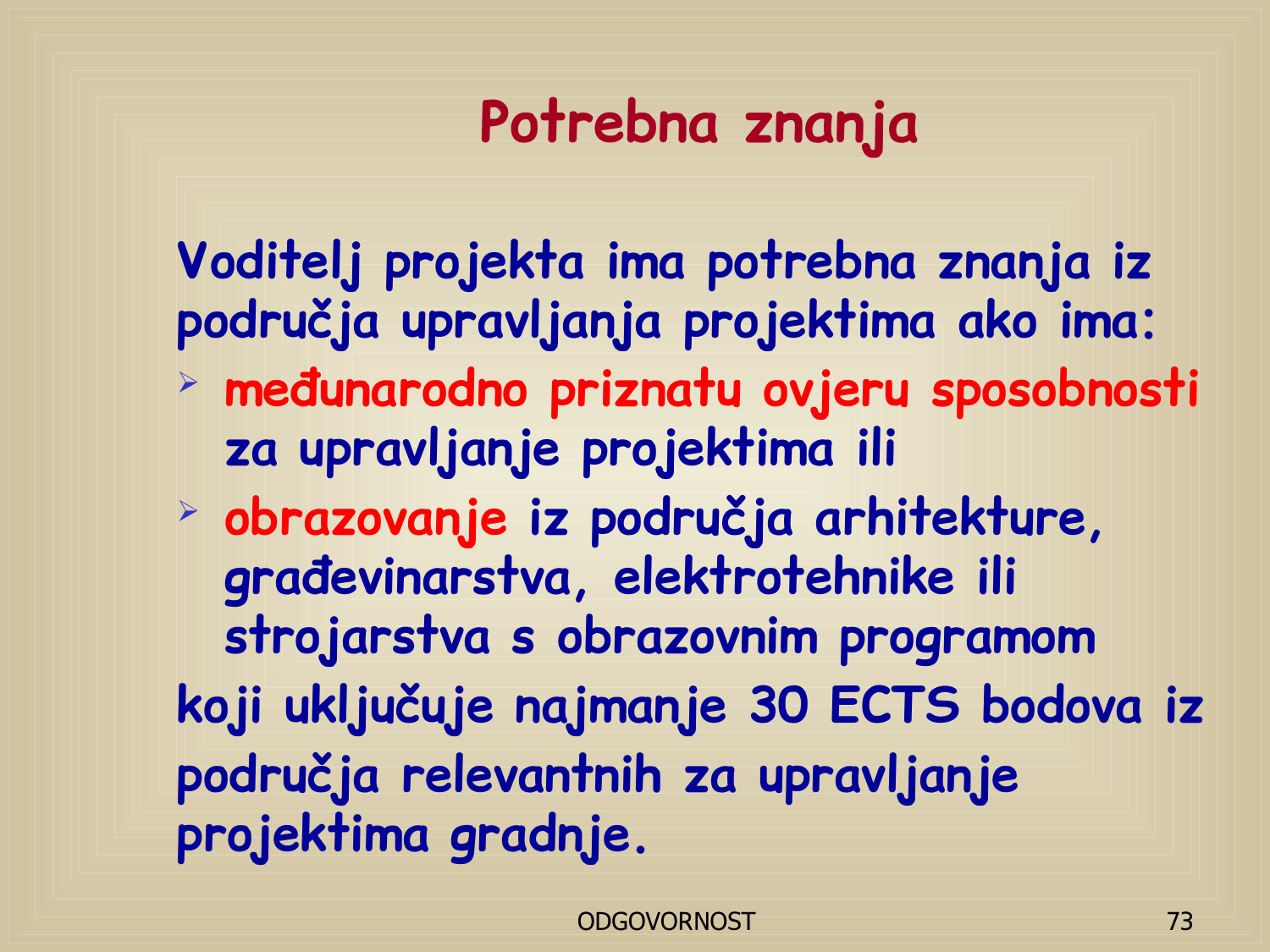

# Potrebna znanja
Voditelj projekta ima potrebna znanja iz područja upravljanja projektima ako ima:
međunarodno priznatu ovjeru sposobnosti za upravljanje projektima ili
obrazovanje iz područja arhitekture, građevinarstva, elektrotehnike ili strojarstva s obrazovnim programom
koji uključuje najmanje 30 ECTS bodova iz
područja relevantnih za upravljanje projektima gradnje.

ODGOVORNOST
73